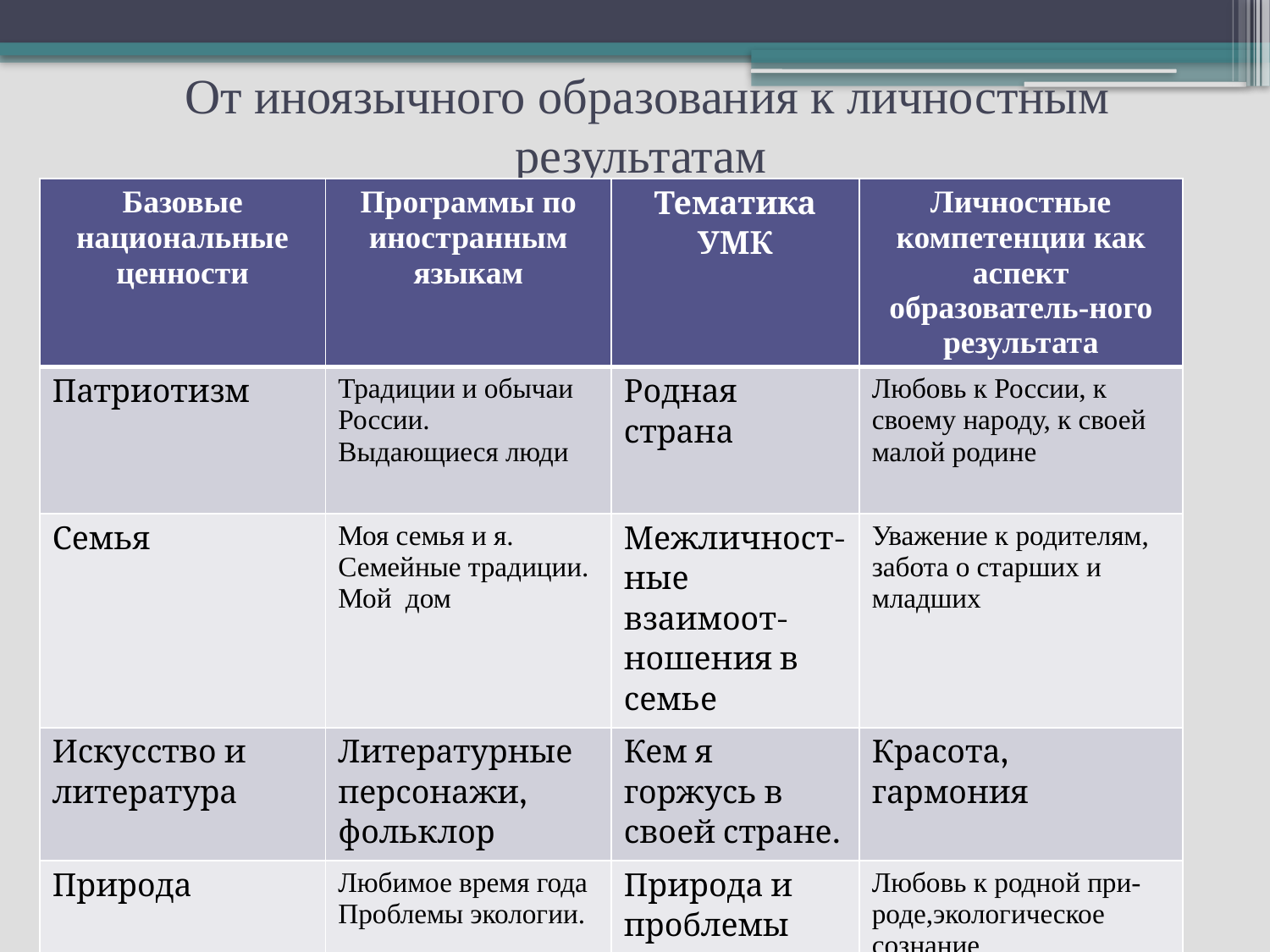

# От иноязычного образования к личностным результатам
| Базовые национальные ценности | Программы по иностранным языкам | Тематика УМК | Личностные компетенции как аспект образователь-ного результата |
| --- | --- | --- | --- |
| Патриотизм | Традиции и обычаи России. Выдающиеся люди | Родная страна | Любовь к России, к своему народу, к своей малой родине |
| Семья | Моя семья и я. Семейные традиции. Мой дом | Межличност-ные взаимоот-ношения в семье | Уважение к родителям, забота о старших и младших |
| Искусство и литература | Литературные персонажи, фольклор | Кем я горжусь в своей стране. | Красота, гармония |
| Природа | Любимое время года Проблемы экологии. | Природа и проблемы эко-логии. | Любовь к родной при-роде,экологическое сознание |